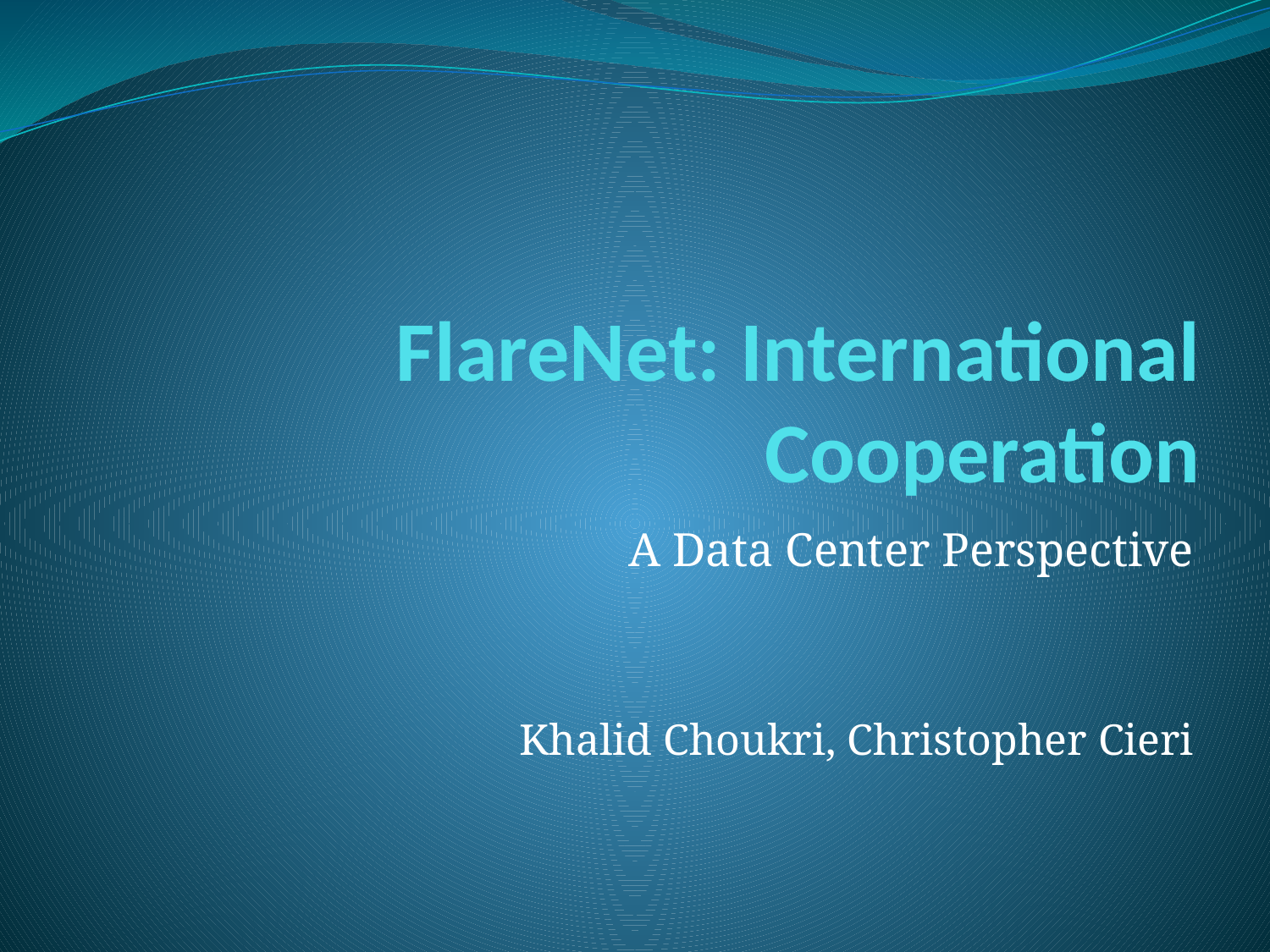

# FlareNet: International Cooperation
A Data Center Perspective

Khalid Choukri, Christopher Cieri